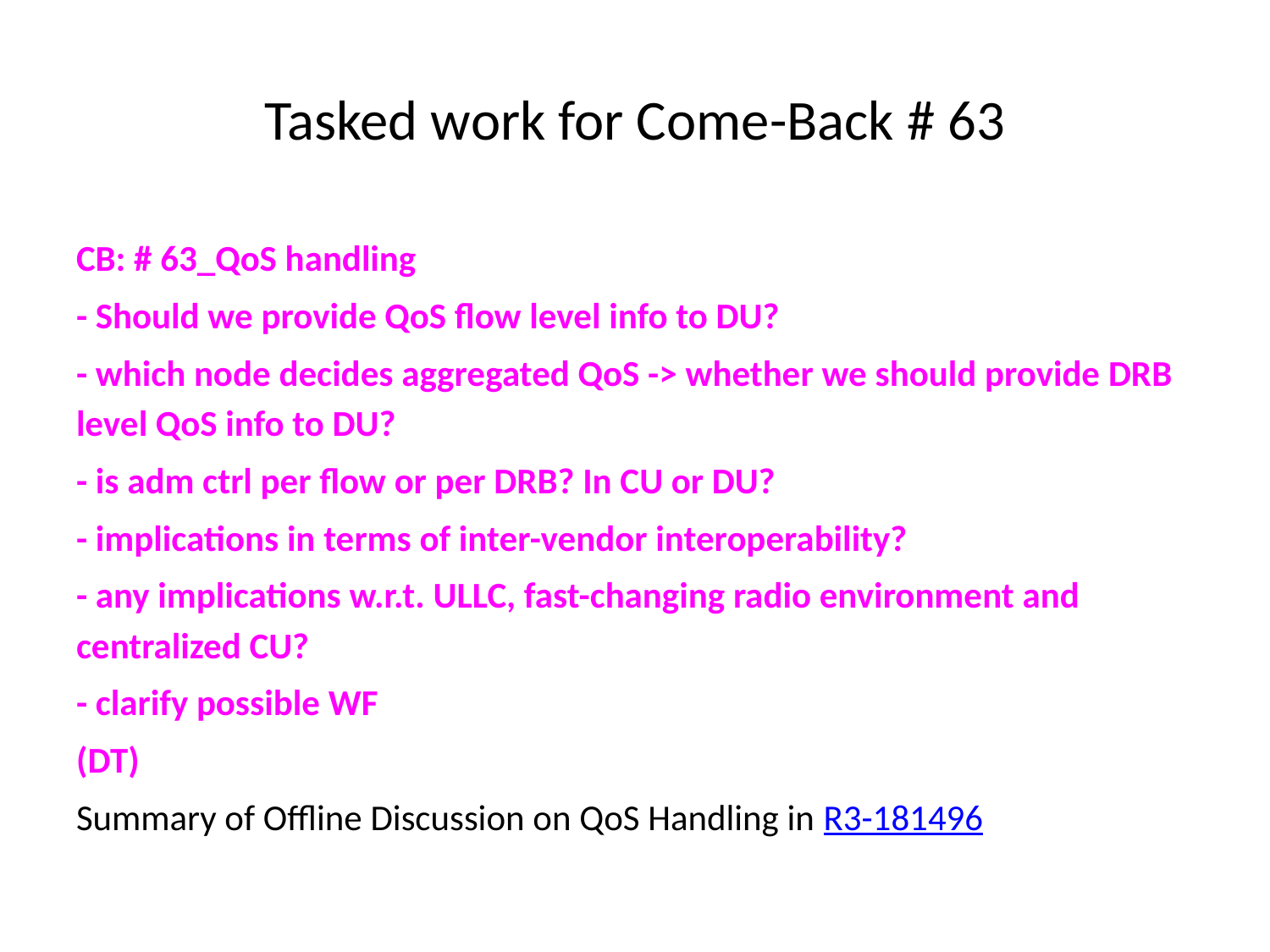

# Tasked work for Come-Back # 63
CB: # 63_QoS handling
- Should we provide QoS flow level info to DU?
- which node decides aggregated QoS -> whether we should provide DRB level QoS info to DU?
- is adm ctrl per flow or per DRB? In CU or DU?
- implications in terms of inter-vendor interoperability?
- any implications w.r.t. ULLC, fast-changing radio environment and centralized CU?
- clarify possible WF
(DT)
Summary of Offline Discussion on QoS Handling in R3-181496